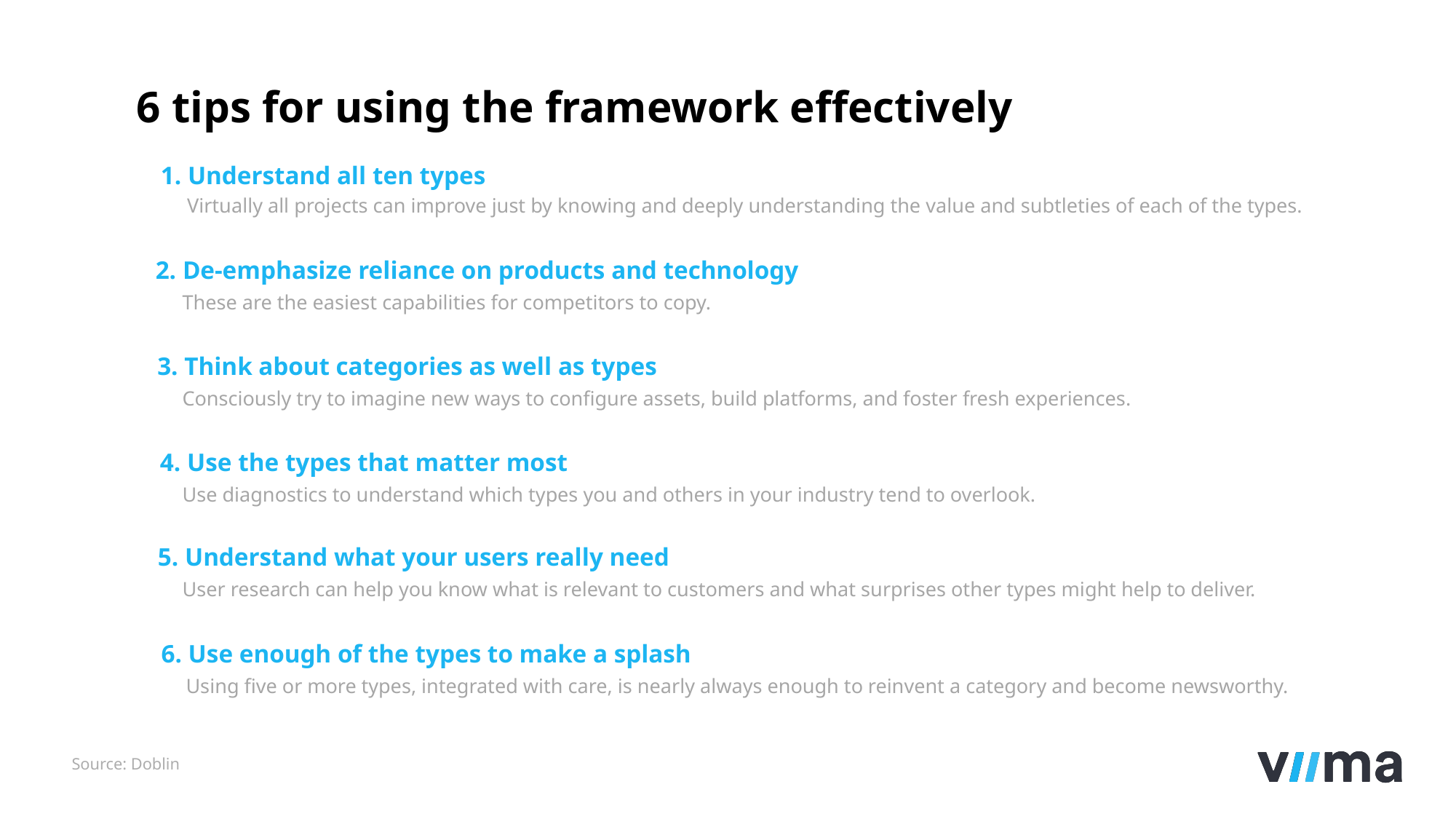

6 tips for using the framework effectively
1. Understand all ten types
Virtually all projects can improve just by knowing and deeply understanding the value and subtleties of each of the types.
2. De-emphasize reliance on products and technology
These are the easiest capabilities for competitors to copy.
3. Think about categories as well as types
Consciously try to imagine new ways to configure assets, build platforms, and foster fresh experiences.
4. Use the types that matter most
Use diagnostics to understand which types you and others in your industry tend to overlook.
5. Understand what your users really need
User research can help you know what is relevant to customers and what surprises other types might help to deliver.
6. Use enough of the types to make a splash
Using five or more types, integrated with care, is nearly always enough to reinvent a category and become newsworthy.
Source: Doblin